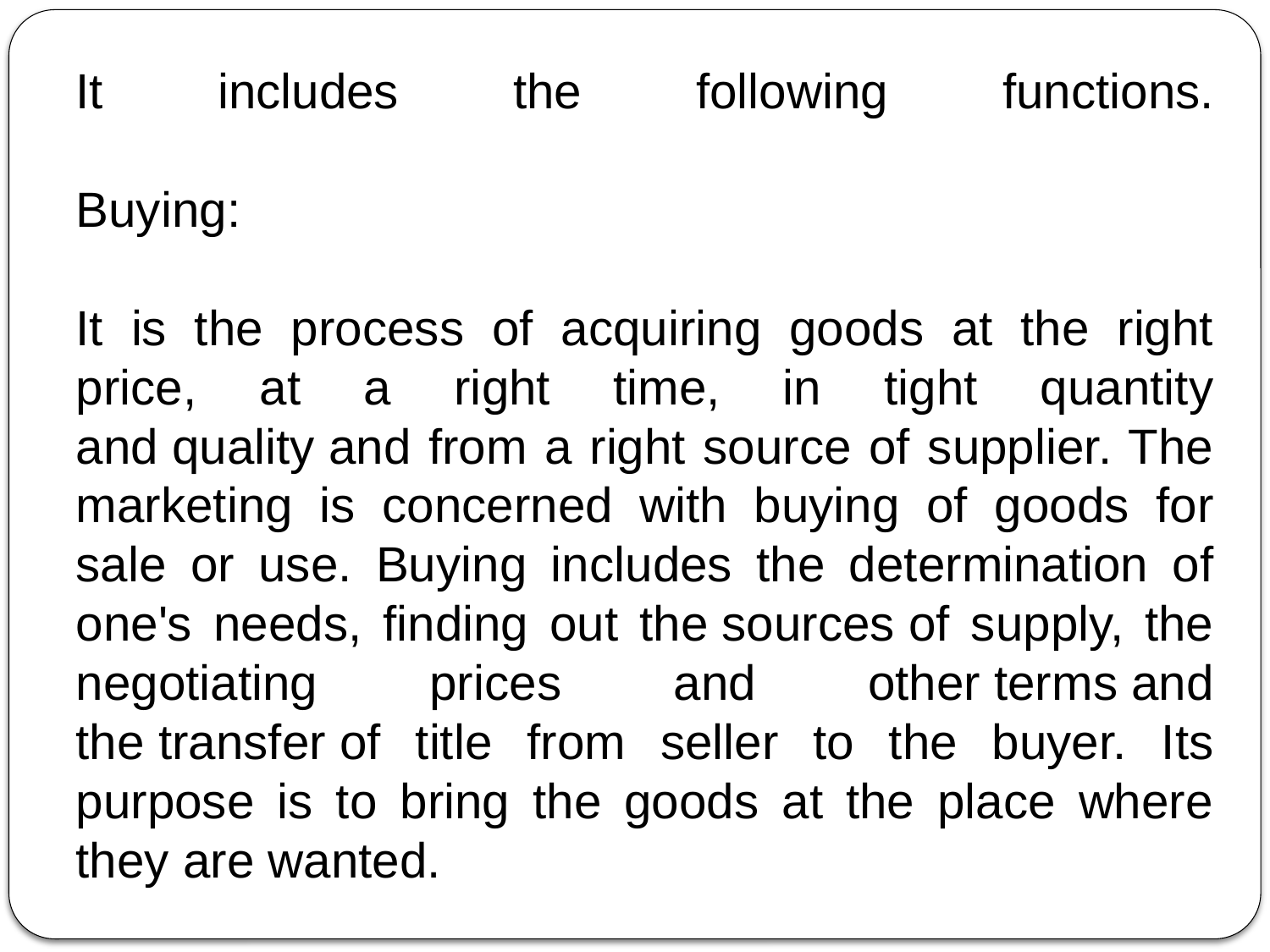

It includes the following functions.
Buying:
It is the process of acquiring goods at the right price, at a right time, in tight quantity and quality and from a right source of supplier. The marketing is concerned with buying of goods for sale or use. Buying includes the determination of one's needs, finding out the sources of supply, the negotiating prices and other terms and the transfer of title from seller to the buyer. Its purpose is to bring the goods at the place where they are wanted.